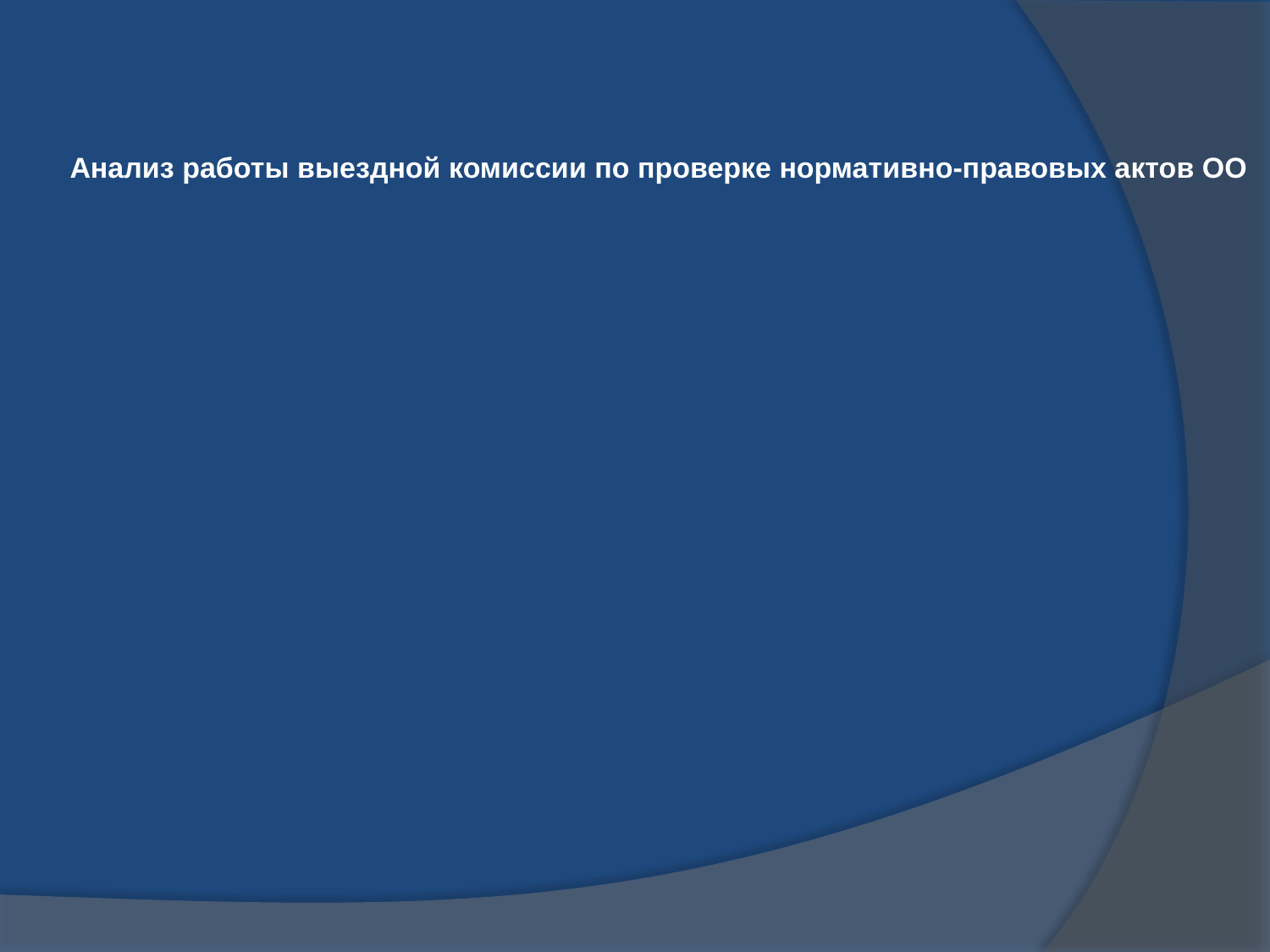

# Анализ работы выездной комиссии по проверке нормативно-правовых актов ОО